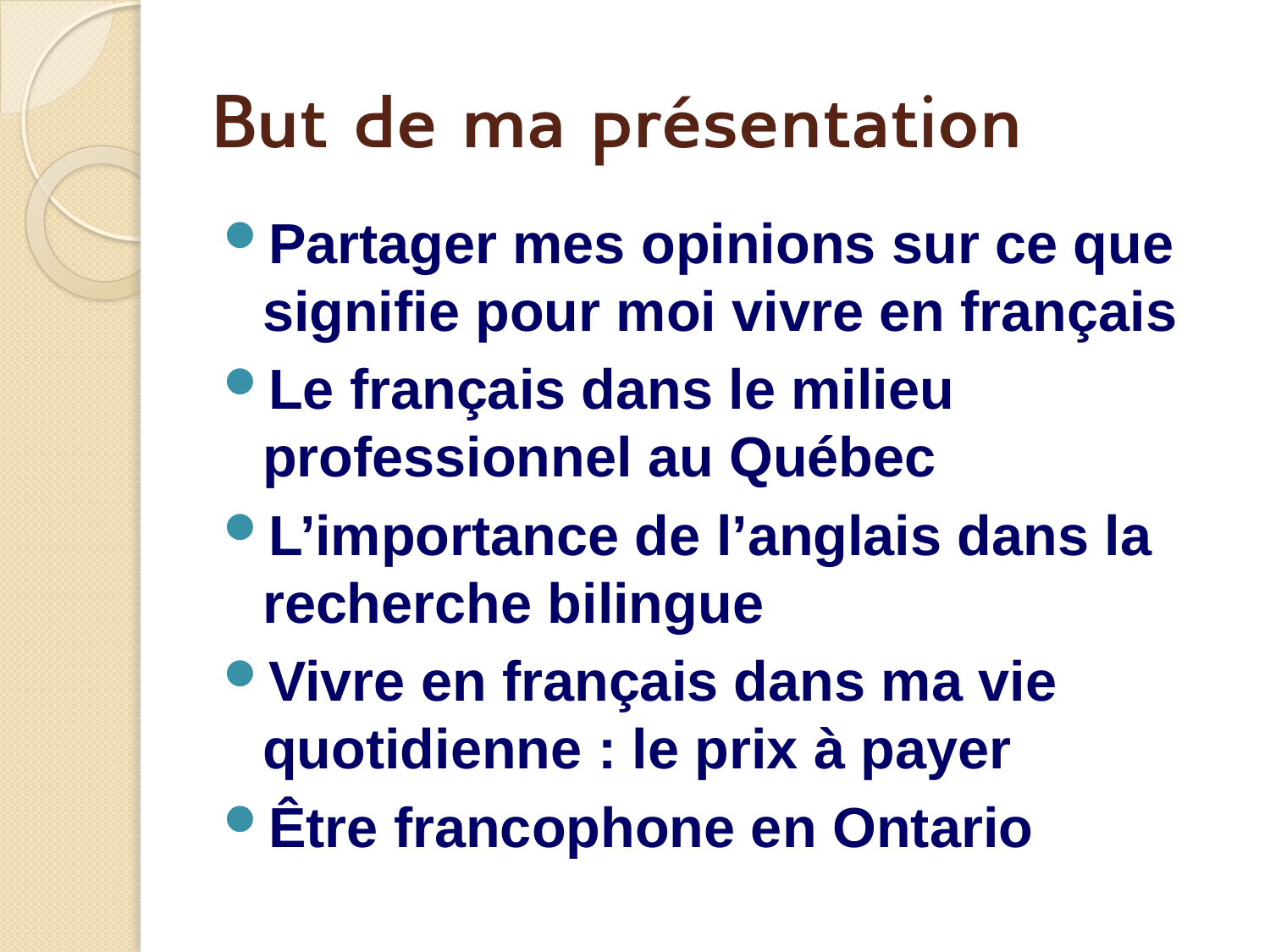

# But de ma présentation
Partager mes opinions sur ce que signifie pour moi vivre en français
Le français dans le milieu professionnel au Québec
L’importance de l’anglais dans la recherche bilingue
Vivre en français dans ma vie quotidienne : le prix à payer
Être francophone en Ontario